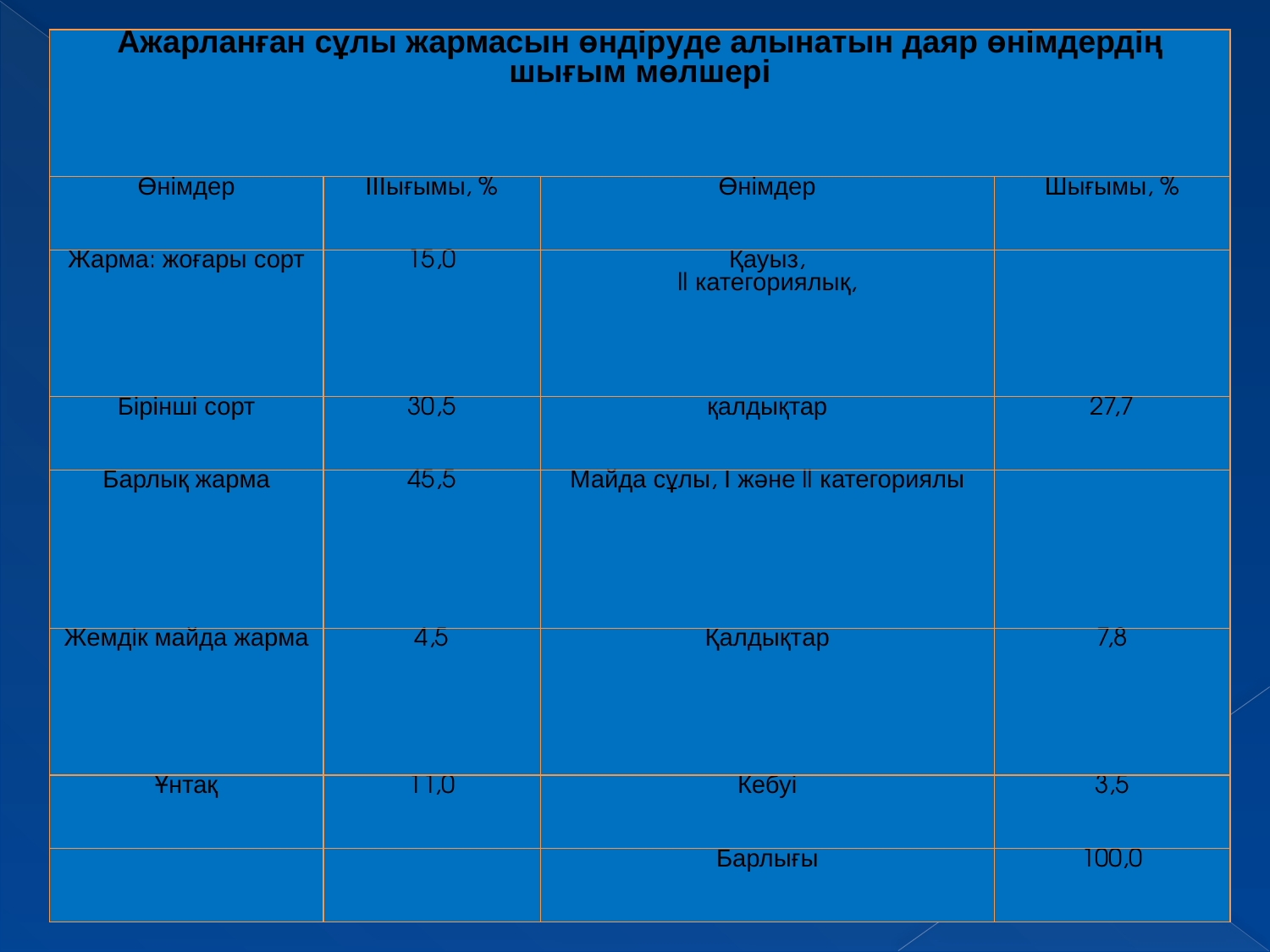

| Ажарланған сұлы жармасын өндіруде алынатын даяр өнімдердің шығым мөлшері |  |  |  |
| --- | --- | --- | --- |
| Өнімдер | ІІІығымы, % | Өнімдер | Шығымы, % |
| Жарма: жоғары сорт | 15,0 | Қауыз, II категориялық, |  |
| Бірінші сорт | 30,5 | қалдықтар | 27,7 |
| Барлық жарма | 45,5 | Майда сұлы, І және II категориялы |  |
| Жемдік майда жарма | 4,5 | Қалдықтар | 7,8 |
| Ұнтақ | 11,0 | Кебуі | 3,5 |
|  |  | Барлығы | 100,0 |